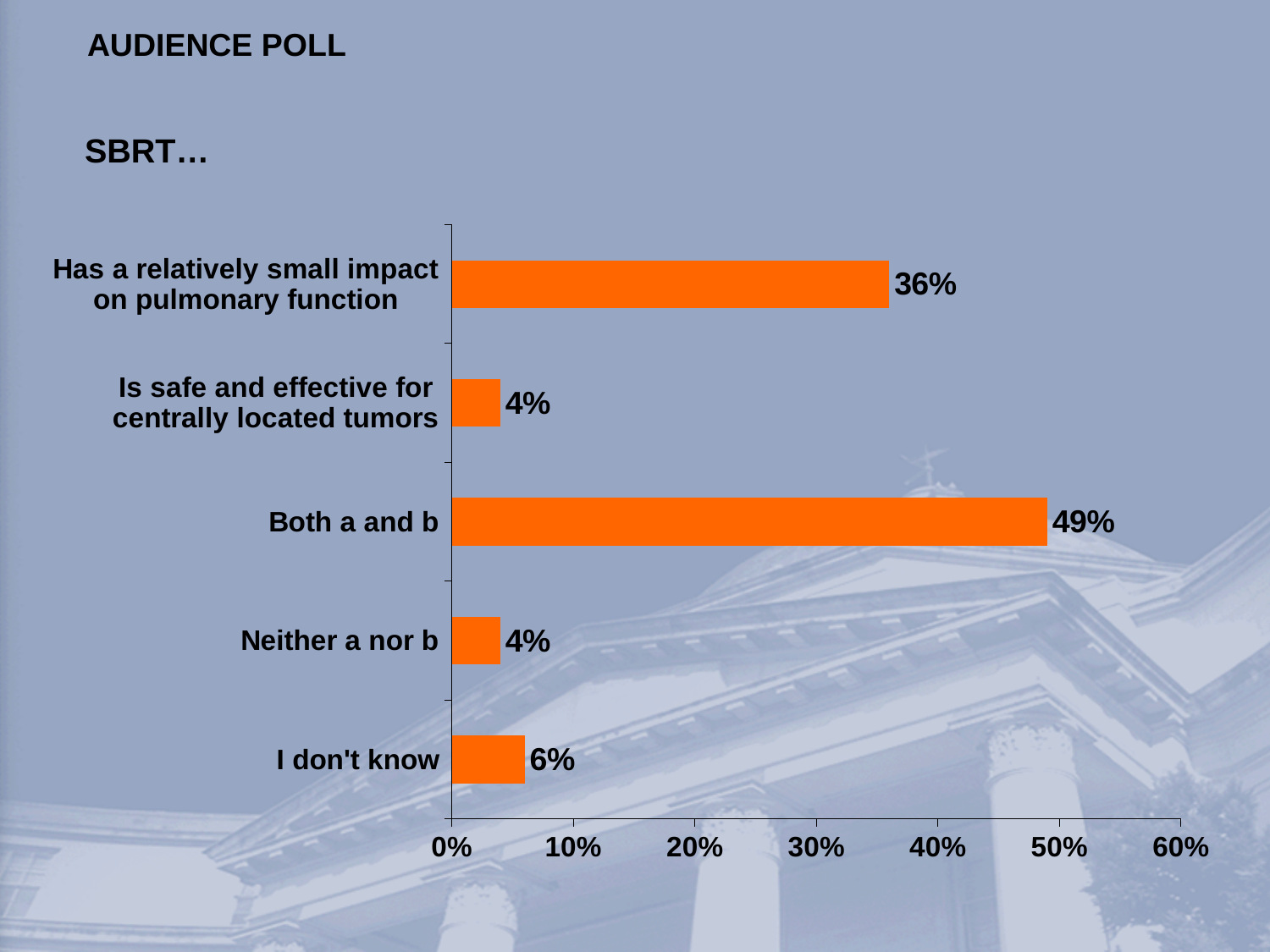

AUDIENCE POLL
SBRT…

### Chart

| Category | Series 1 |
|---|---|
| I don't know | 0.06 |
| Neither a nor b | 0.04 |
| Both a and b | 0.49 |
| Is safe and effective for centrally located tumors | 0.04 |
| Has a relatively small impact on pulmonary function | 0.36 |